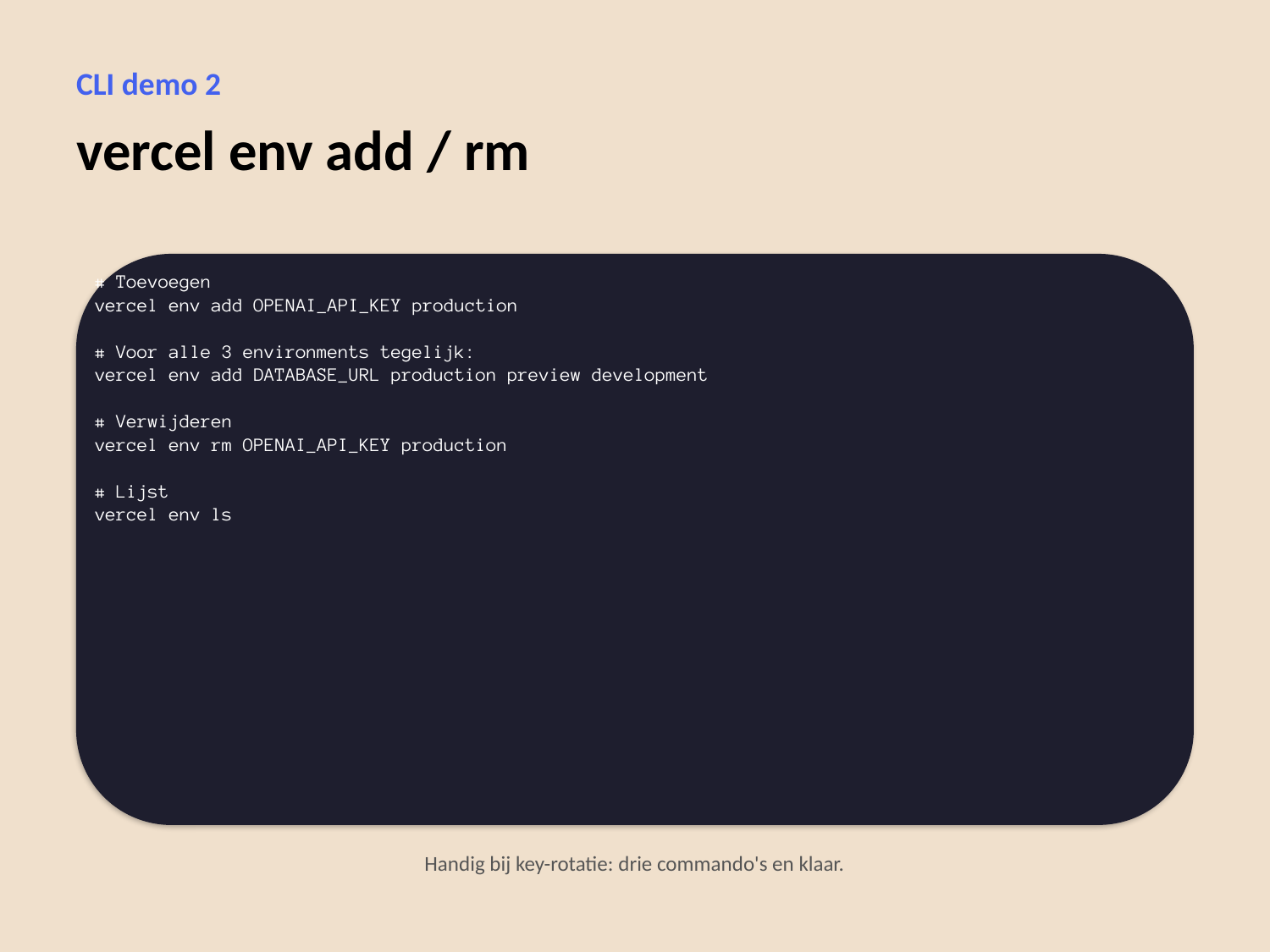

CLI demo 2
vercel env add / rm

# Toevoegen
vercel env add OPENAI_API_KEY production

# Voor alle 3 environments tegelijk:
vercel env add DATABASE_URL production preview development

# Verwijderen
vercel env rm OPENAI_API_KEY production

# Lijst
vercel env ls
Handig bij key-rotatie: drie commando's en klaar.